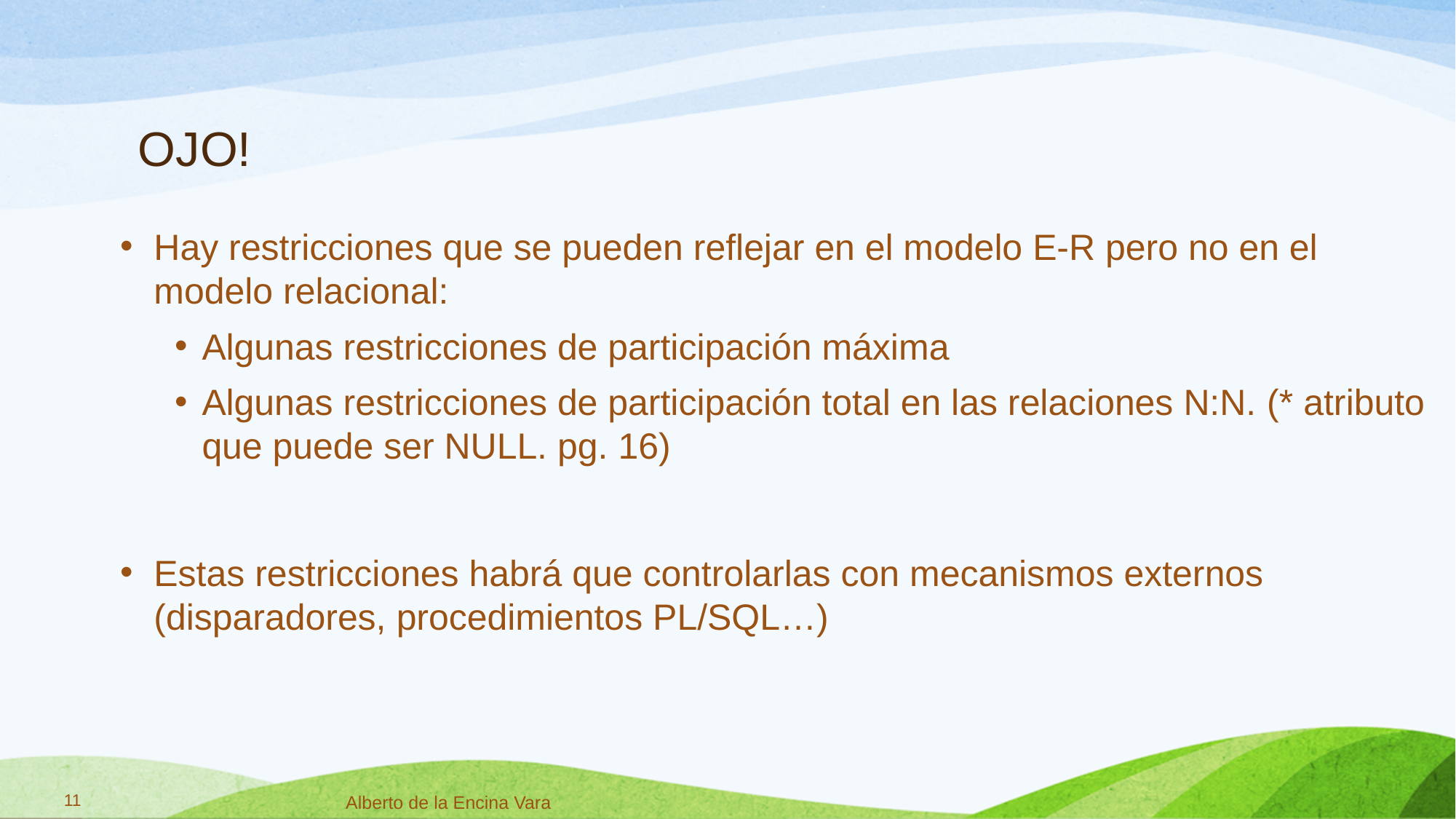

# OJO!
Hay restricciones que se pueden reflejar en el modelo E-R pero no en el modelo relacional:
Algunas restricciones de participación máxima
Algunas restricciones de participación total en las relaciones N:N. (* atributo que puede ser NULL. pg. 16)

Estas restricciones habrá que controlarlas con mecanismos externos (disparadores, procedimientos PL/SQL…)
11
Alberto de la Encina Vara